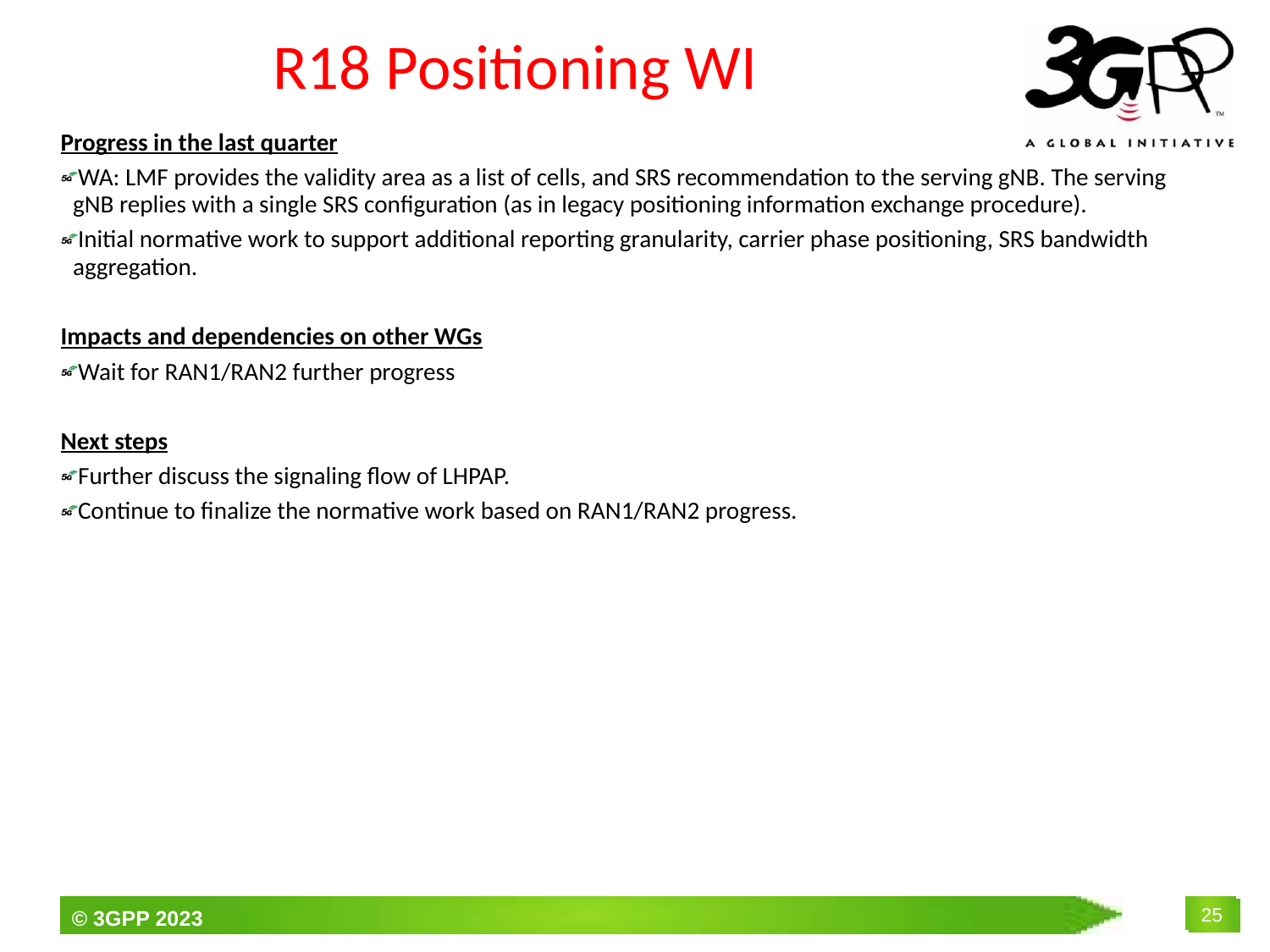

# R18 Positioning WI
Progress in the last quarter
WA: LMF provides the validity area as a list of cells, and SRS recommendation to the serving gNB. The serving gNB replies with a single SRS configuration (as in legacy positioning information exchange procedure).
Initial normative work to support additional reporting granularity, carrier phase positioning, SRS bandwidth aggregation.

Impacts and dependencies on other WGs
Wait for RAN1/RAN2 further progress

Next steps
Further discuss the signaling flow of LHPAP.
Continue to finalize the normative work based on RAN1/RAN2 progress.

25